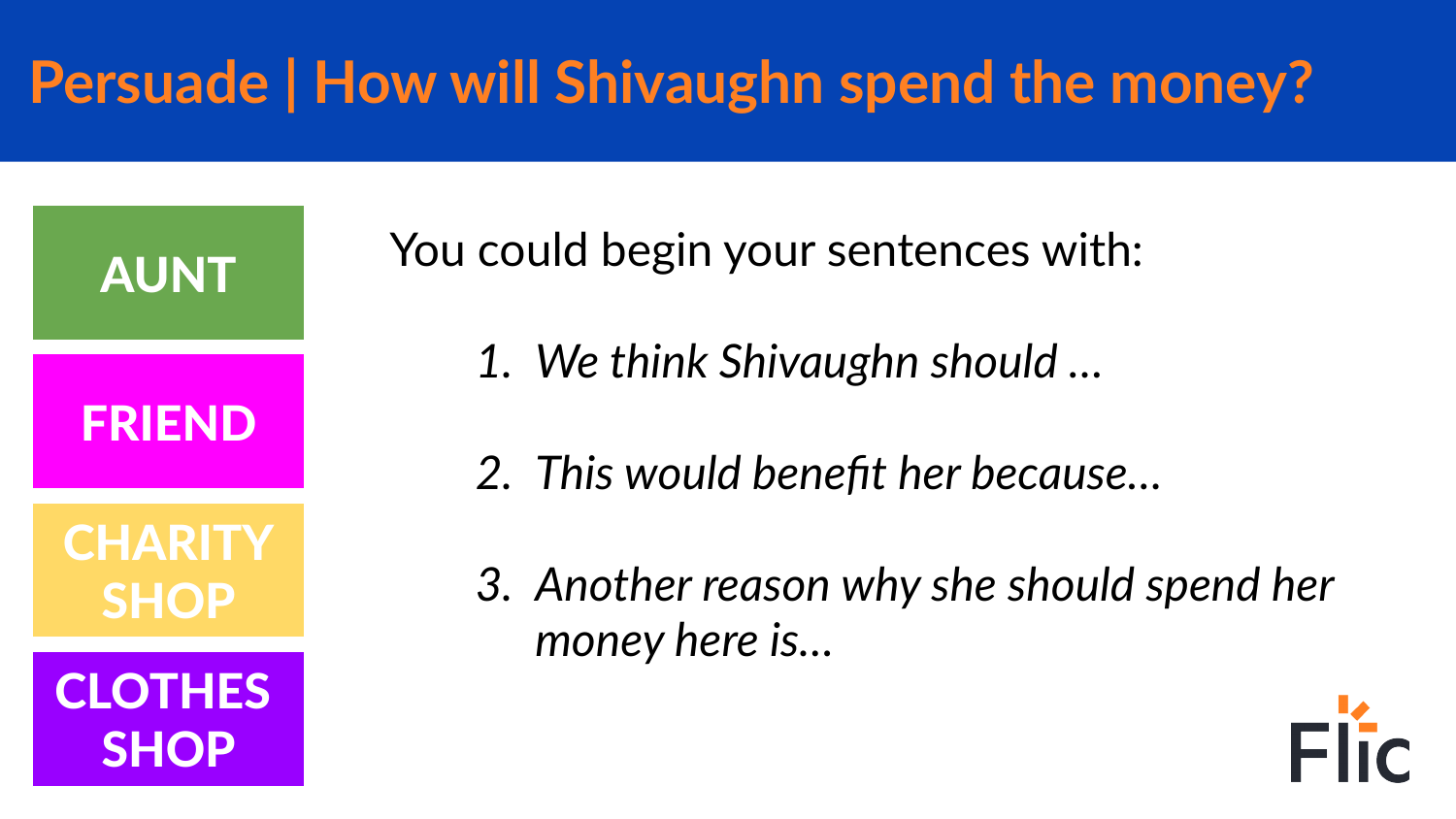

# Persuade | How will Shivaughn spend the money?
AUNT
You could begin your sentences with:

We think Shivaughn should …

This would benefit her because…

Another reason why she should spend her money here is…
FRIEND
CHARITY
SHOP
CLOTHES
SHOP